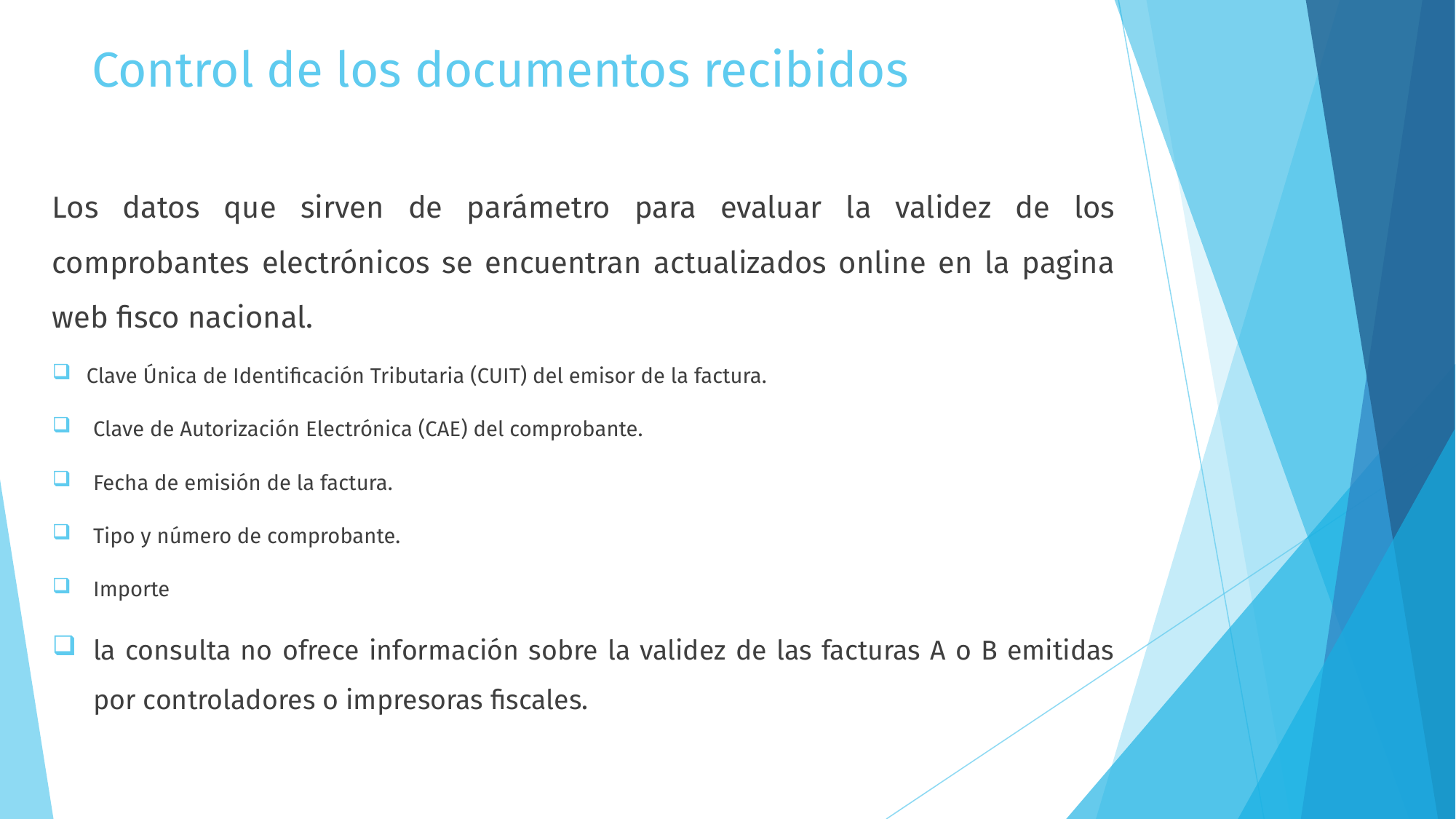

# Control de los documentos recibidos
Los datos que sirven de parámetro para evaluar la validez de los comprobantes electrónicos se encuentran actualizados online en la pagina web fisco nacional.
Clave Única de Identificación Tributaria (CUIT) del emisor de la factura.
Clave de Autorización Electrónica (CAE) del comprobante.
Fecha de emisión de la factura.
Tipo y número de comprobante.
Importe
la consulta no ofrece información sobre la validez de las facturas A o B emitidas por controladores o impresoras fiscales.